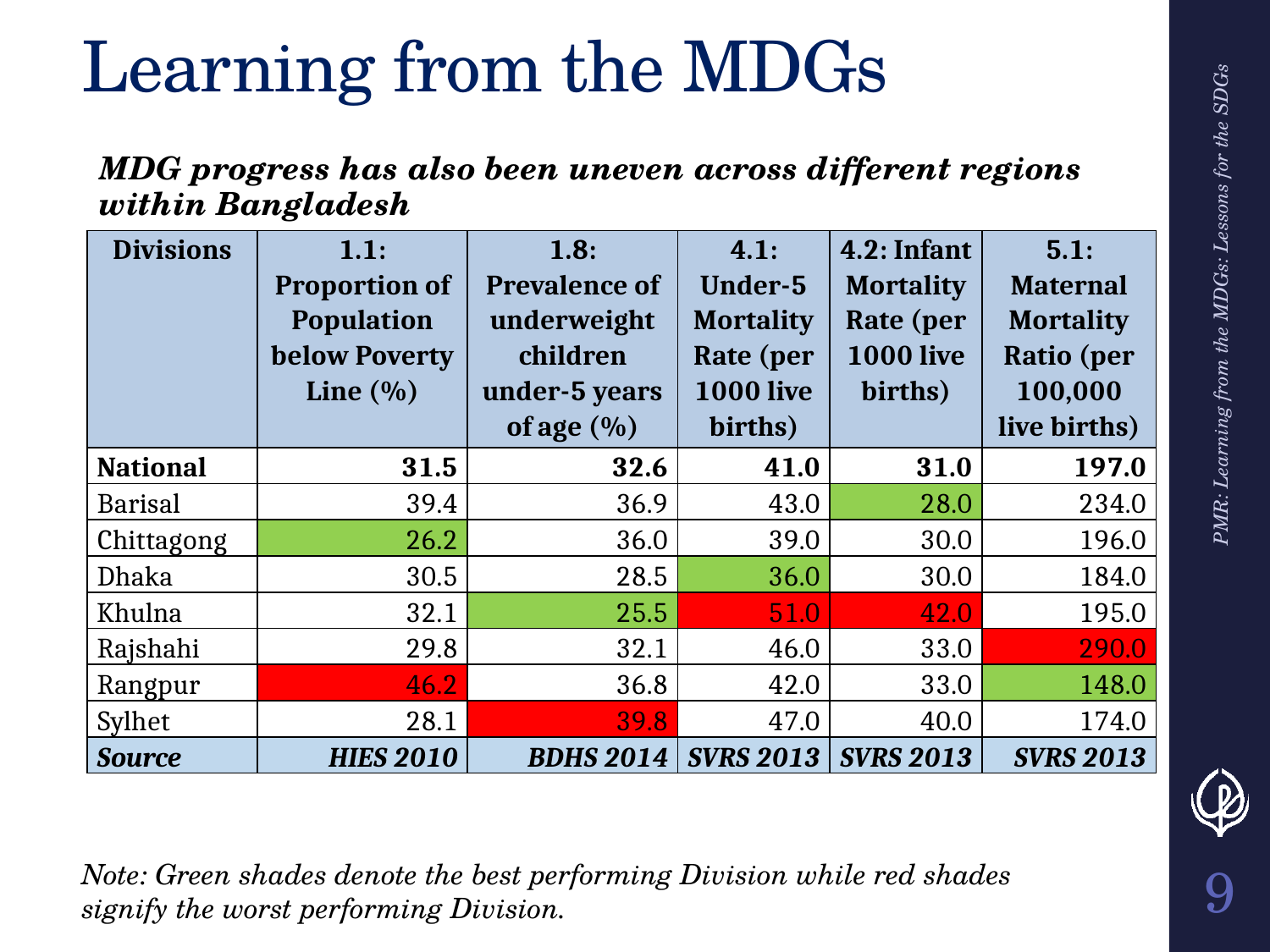

# Learning from the MDGs
MDG progress has also been uneven across different regions within Bangladesh
| Divisions | 1.1: Proportion of Population below Poverty Line (%) | 1.8: Prevalence of underweight children under-5 years of age (%) | 4.1: Under-5 Mortality Rate (per 1000 live births) | 4.2: Infant Mortality Rate (per 1000 live births) | 5.1: Maternal Mortality Ratio (per 100,000 live births) |
| --- | --- | --- | --- | --- | --- |
| National | 31.5 | 32.6 | 41.0 | 31.0 | 197.0 |
| Barisal | 39.4 | 36.9 | 43.0 | 28.0 | 234.0 |
| Chittagong | 26.2 | 36.0 | 39.0 | 30.0 | 196.0 |
| Dhaka | 30.5 | 28.5 | 36.0 | 30.0 | 184.0 |
| Khulna | 32.1 | 25.5 | 51.0 | 42.0 | 195.0 |
| Rajshahi | 29.8 | 32.1 | 46.0 | 33.0 | 290.0 |
| Rangpur | 46.2 | 36.8 | 42.0 | 33.0 | 148.0 |
| Sylhet | 28.1 | 39.8 | 47.0 | 40.0 | 174.0 |
| Source | HIES 2010 | BDHS 2014 | SVRS 2013 | SVRS 2013 | SVRS 2013 |
PMR: Learning from the MDGs: Lessons for the SDGs
Note: Green shades denote the best performing Division while red shades signify the worst performing Division.
9